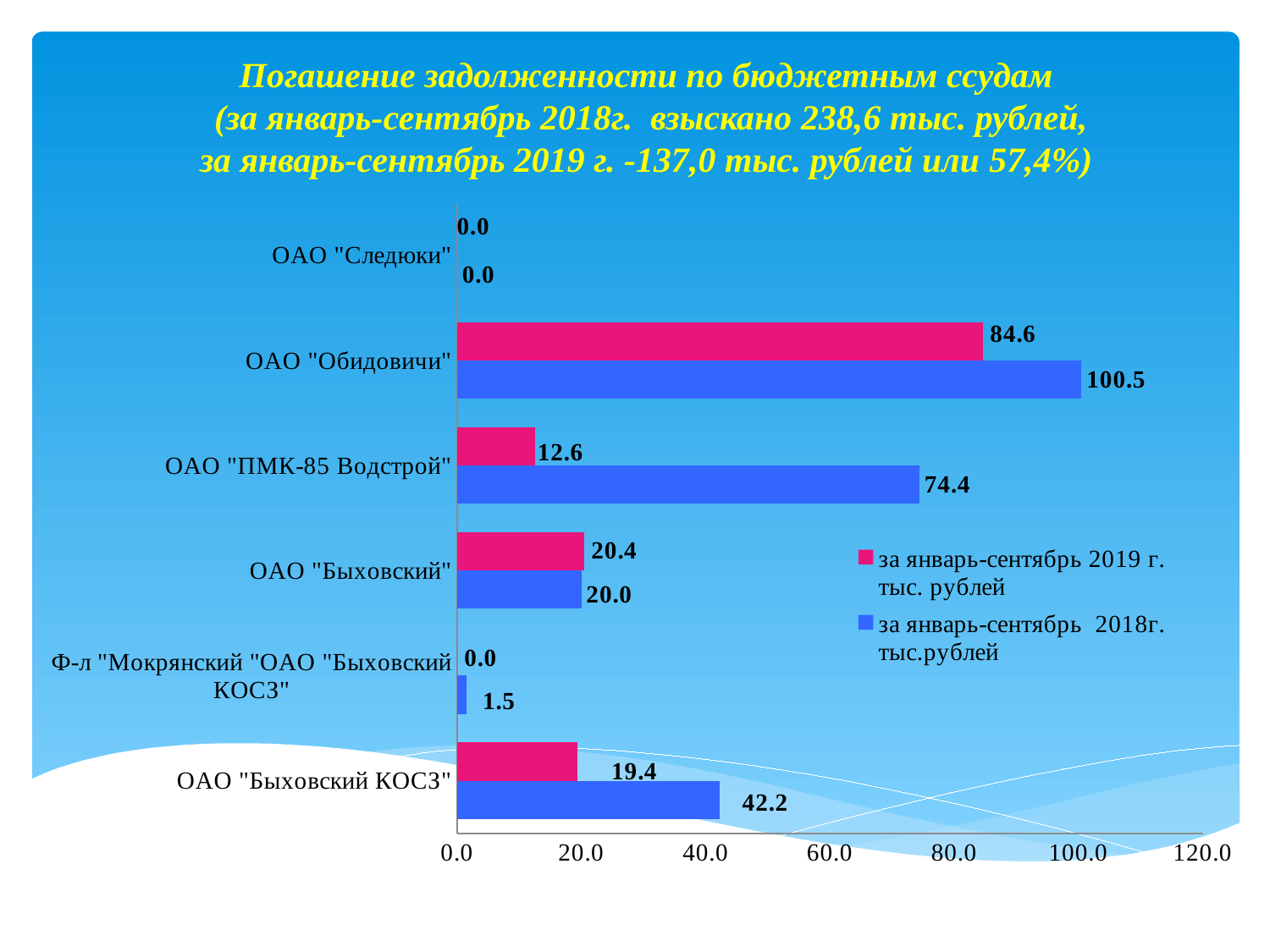

Погашение задолженности по бюджетным ссудам
  (за январь-сентябрь 2018г.  взыскано 238,6 тыс. рублей,
за январь-сентябрь 2019 г. -137,0 тыс. рублей или 57,4%)

### Chart

| Category | за январь-сентябрь  2018г.   тыс.рублей  | за январь-сентябрь 2019 г.   тыс. рублей |
|---|---|---|
| ОАО "Быховский КОСЗ" | 42.2 | 19.4 |
| Ф-л "Мокрянский "ОАО "Быховский КОСЗ" | 1.5 | 0.0 |
| ОАО "Быховский" | 20.0 | 20.4 |
| ОАО "ПМК-85 Водстрой" | 74.4 | 12.6 |
| ОАО "Обидовичи" | 100.5 | 84.6 |
| ОАО "Следюки" | 0.0 | 0.0 |